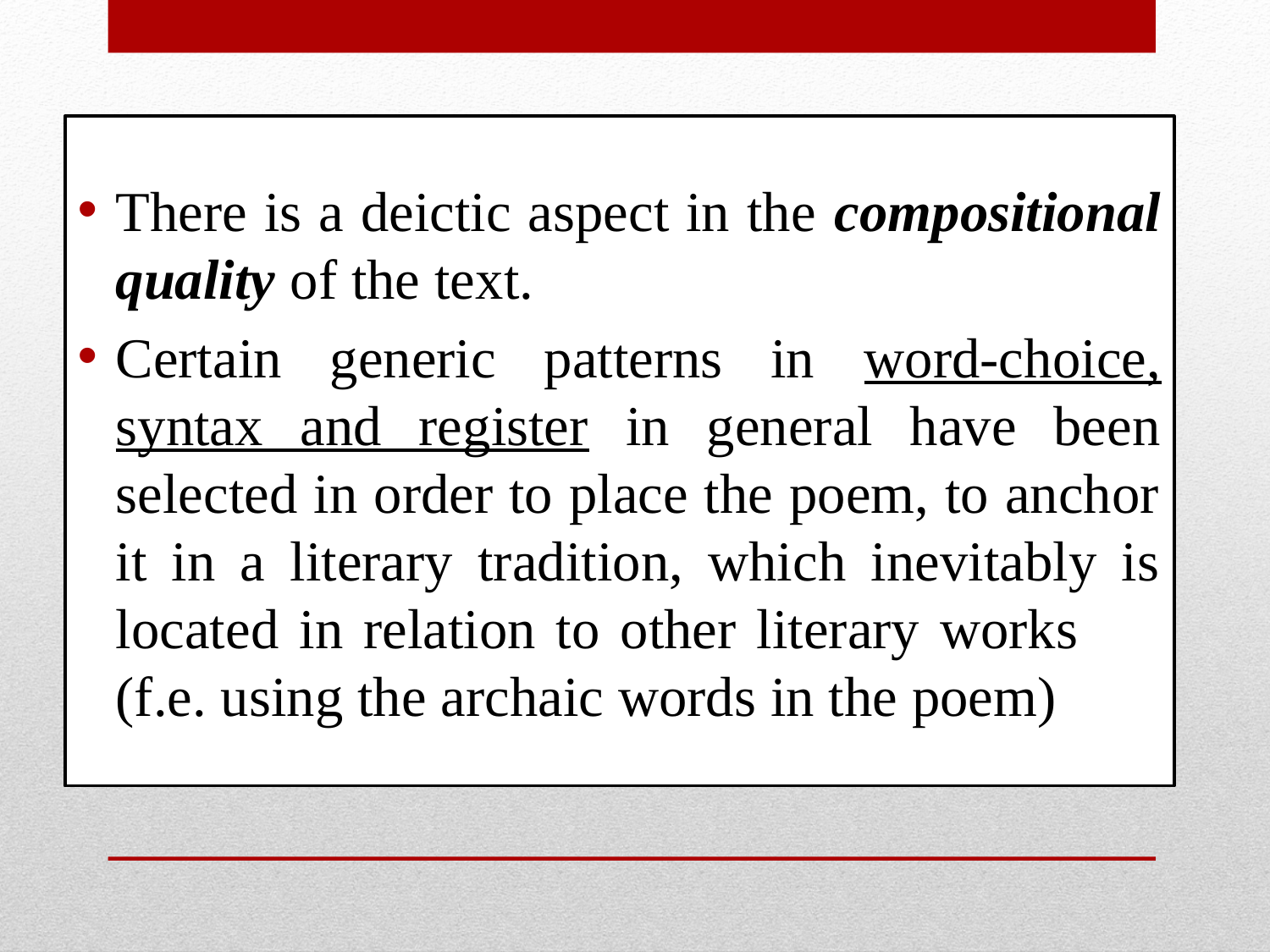

There is a deictic aspect in the compositional quality of the text.
Certain generic patterns in word-choice, syntax and register in general have been selected in order to place the poem, to anchor it in a literary tradition, which inevitably is located in relation to other literary works     (f.e. using the archaic words in the poem)